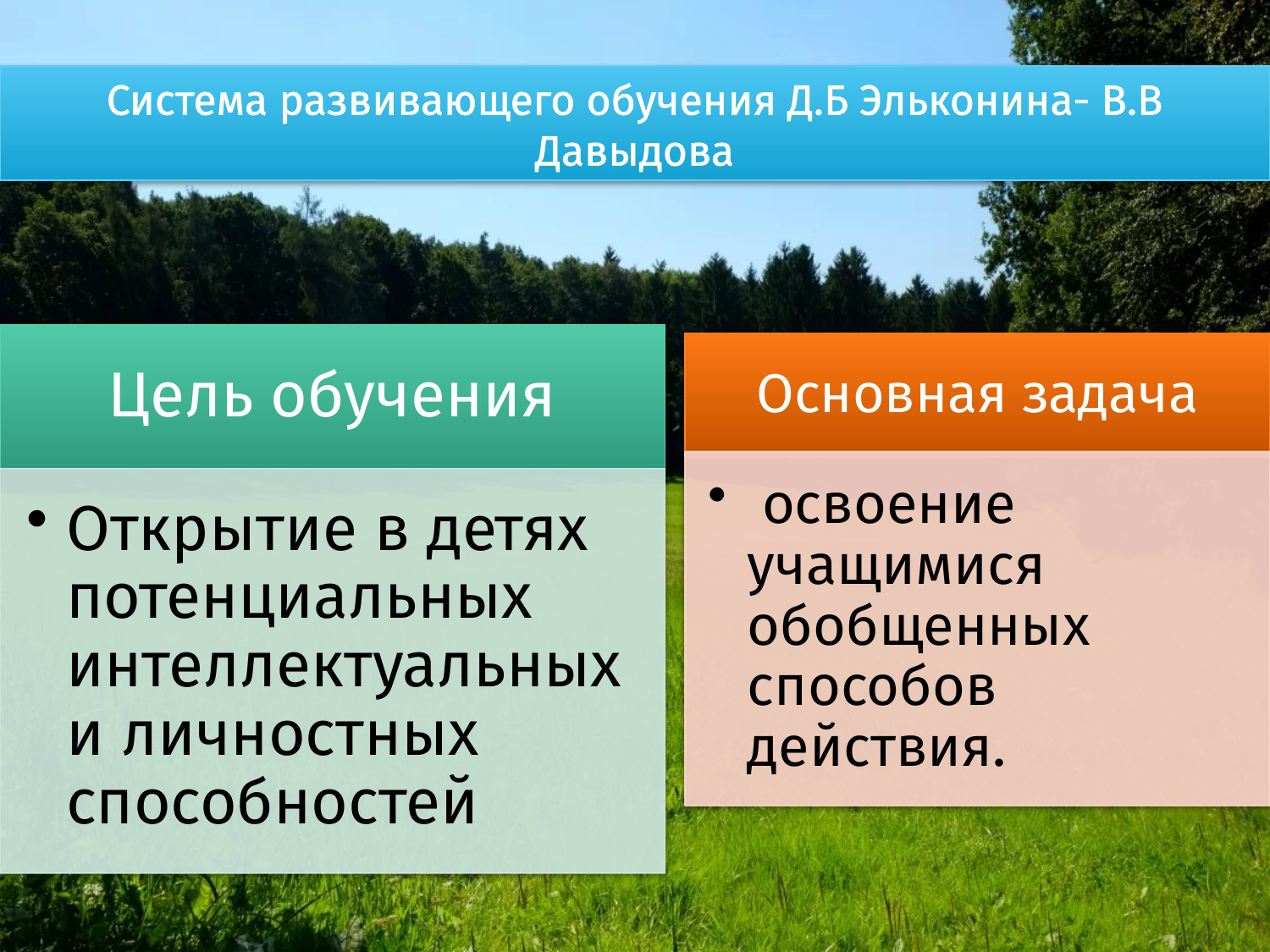

Система развивающего обучения Д.Б Эльконина- В.В Давыдова
Цель обучения
Открытие в детях потенциальных интеллектуальных и личностных способностей
Основная задача
 освоение учащимися обобщенных способов действия.